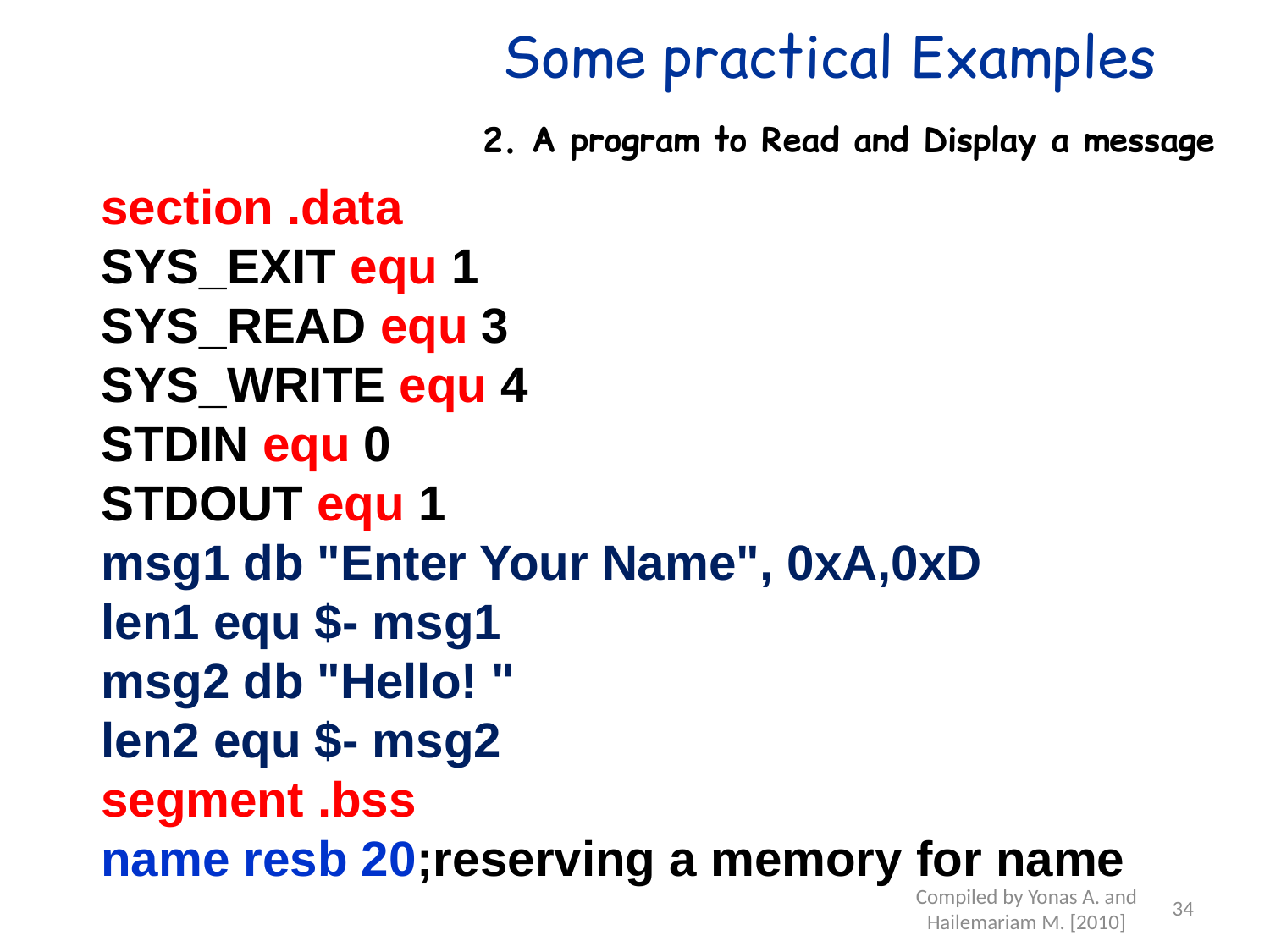

# Some practical Examples
2. A program to Read and Display a message
section .data
SYS_EXIT equ 1
SYS_READ equ 3
SYS_WRITE equ 4
STDIN equ 0
STDOUT equ 1
msg1 db "Enter Your Name", 0xA,0xD
len1 equ $- msg1
msg2 db "Hello! "
len2 equ $- msg2
segment .bss
name resb 20;reserving a memory for name
34
Compiled by Yonas A. and Hailemariam M. [2010]